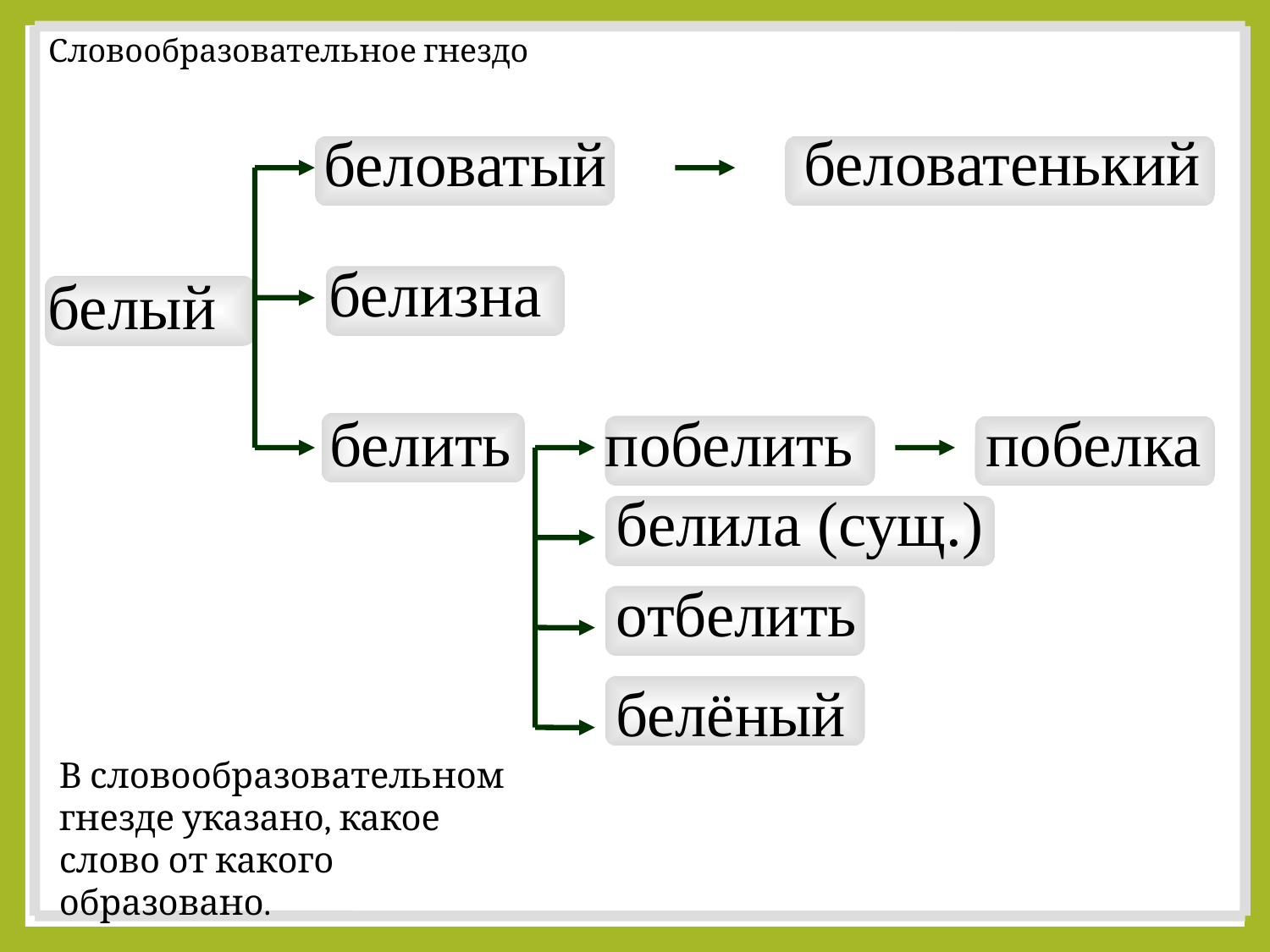

Словообразовательное гнездо

беловатенький
беловатый

белизна
белый

белить
побелить
побелка

белила (сущ.)

отбелить

белёный

В словообразовательном гнезде указано, какое слово от какого образовано.